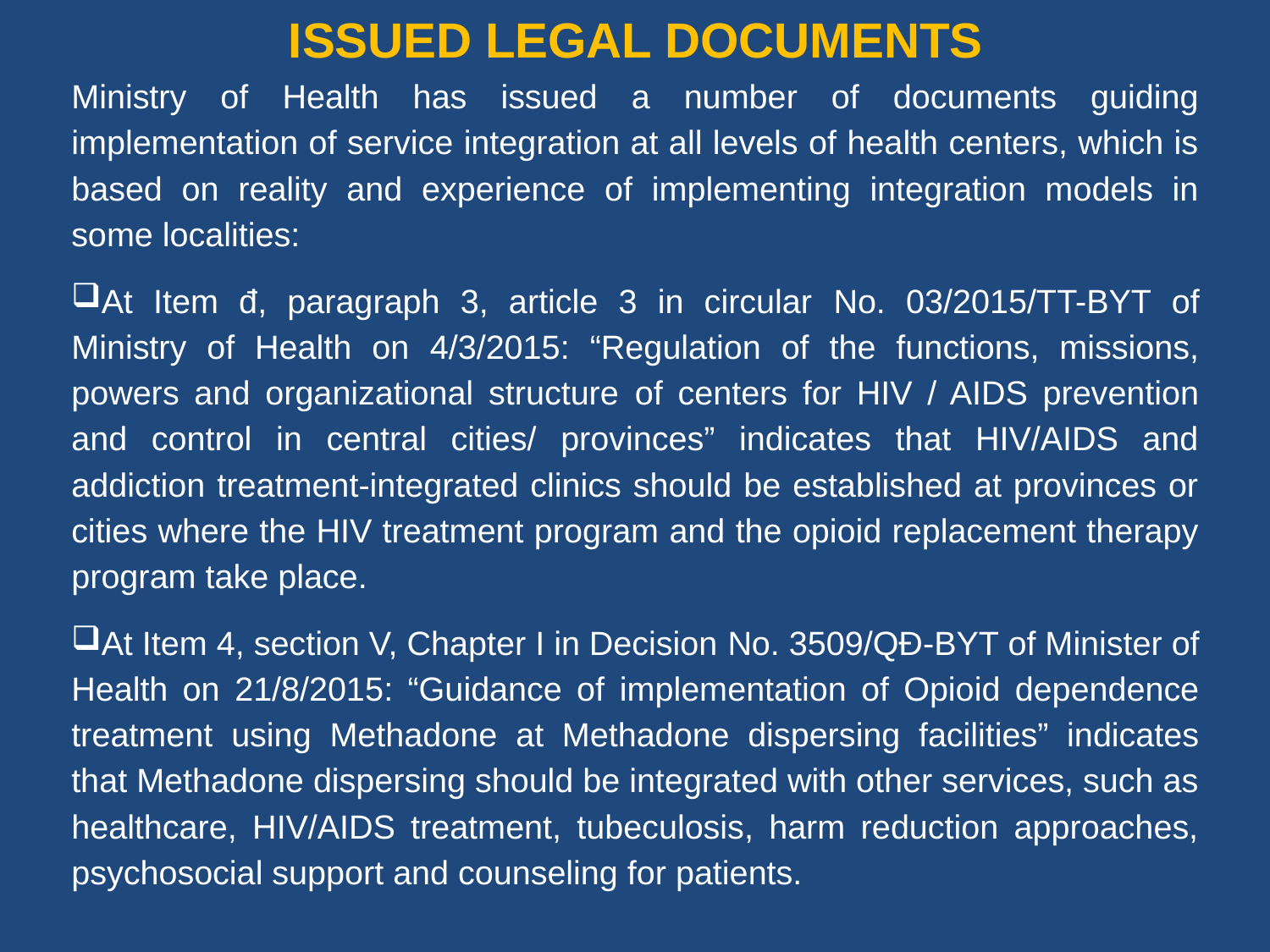

ISSUED LEGAL DOCUMENTS
Ministry of Health has issued a number of documents guiding implementation of service integration at all levels of health centers, which is based on reality and experience of implementing integration models in some localities:
At Item đ, paragraph 3, article 3 in circular No. 03/2015/TT-BYT of Ministry of Health on 4/3/2015: “Regulation of the functions, missions, powers and organizational structure of centers for HIV / AIDS prevention and control in central cities/ provinces” indicates that HIV/AIDS and addiction treatment-integrated clinics should be established at provinces or cities where the HIV treatment program and the opioid replacement therapy program take place.
At Item 4, section V, Chapter I in Decision No. 3509/QĐ-BYT of Minister of Health on 21/8/2015: “Guidance of implementation of Opioid dependence treatment using Methadone at Methadone dispersing facilities” indicates that Methadone dispersing should be integrated with other services, such as healthcare, HIV/AIDS treatment, tubeculosis, harm reduction approaches, psychosocial support and counseling for patients.